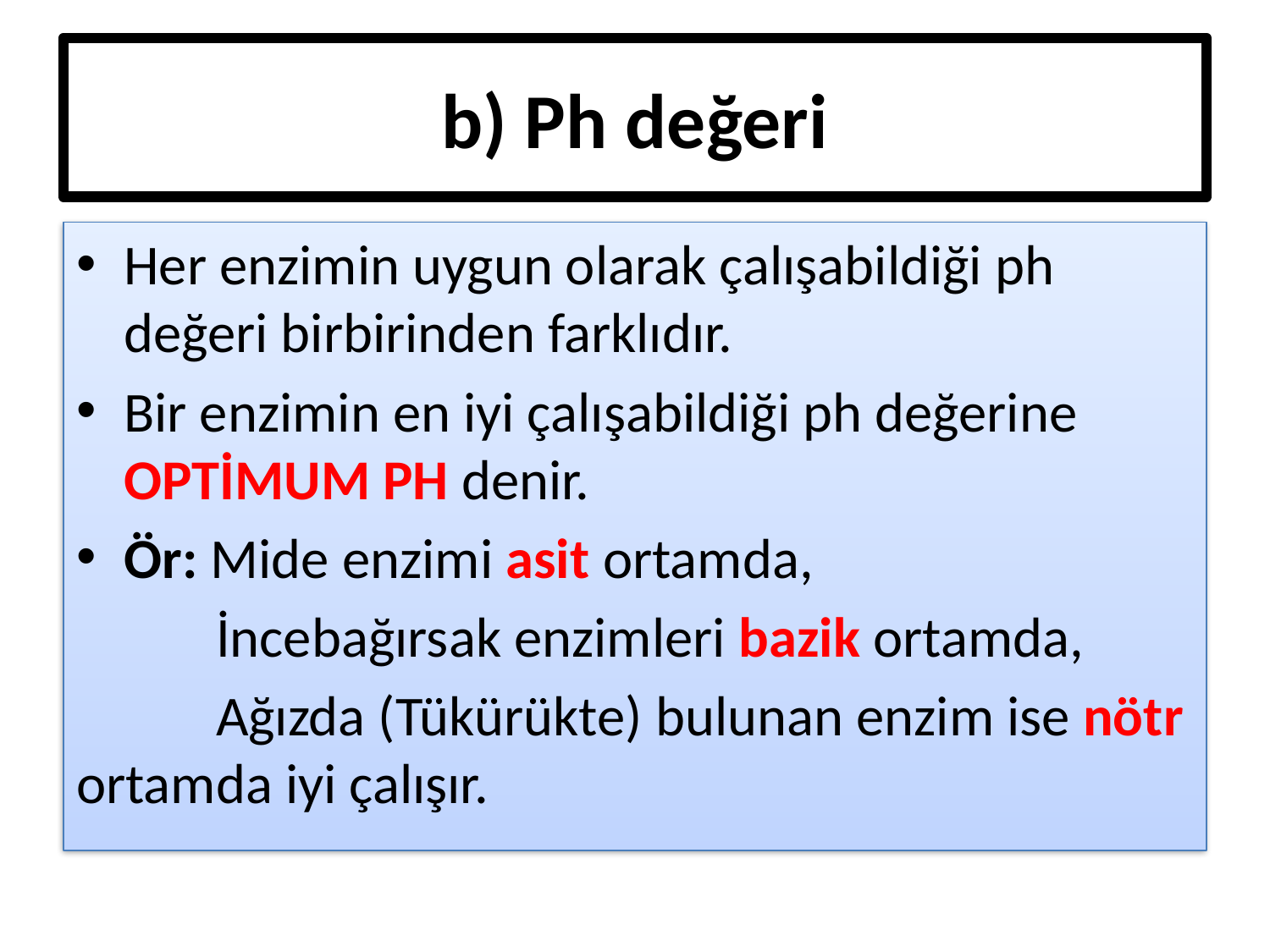

# b) Ph değeri
Her enzimin uygun olarak çalışabildiği ph değeri birbirinden farklıdır.
Bir enzimin en iyi çalışabildiği ph değerine OPTİMUM PH denir.
Ör: Mide enzimi asit ortamda,
           İncebağırsak enzimleri bazik ortamda,
           Ağızda (Tükürükte) bulunan enzim ise nötr ortamda iyi çalışır.